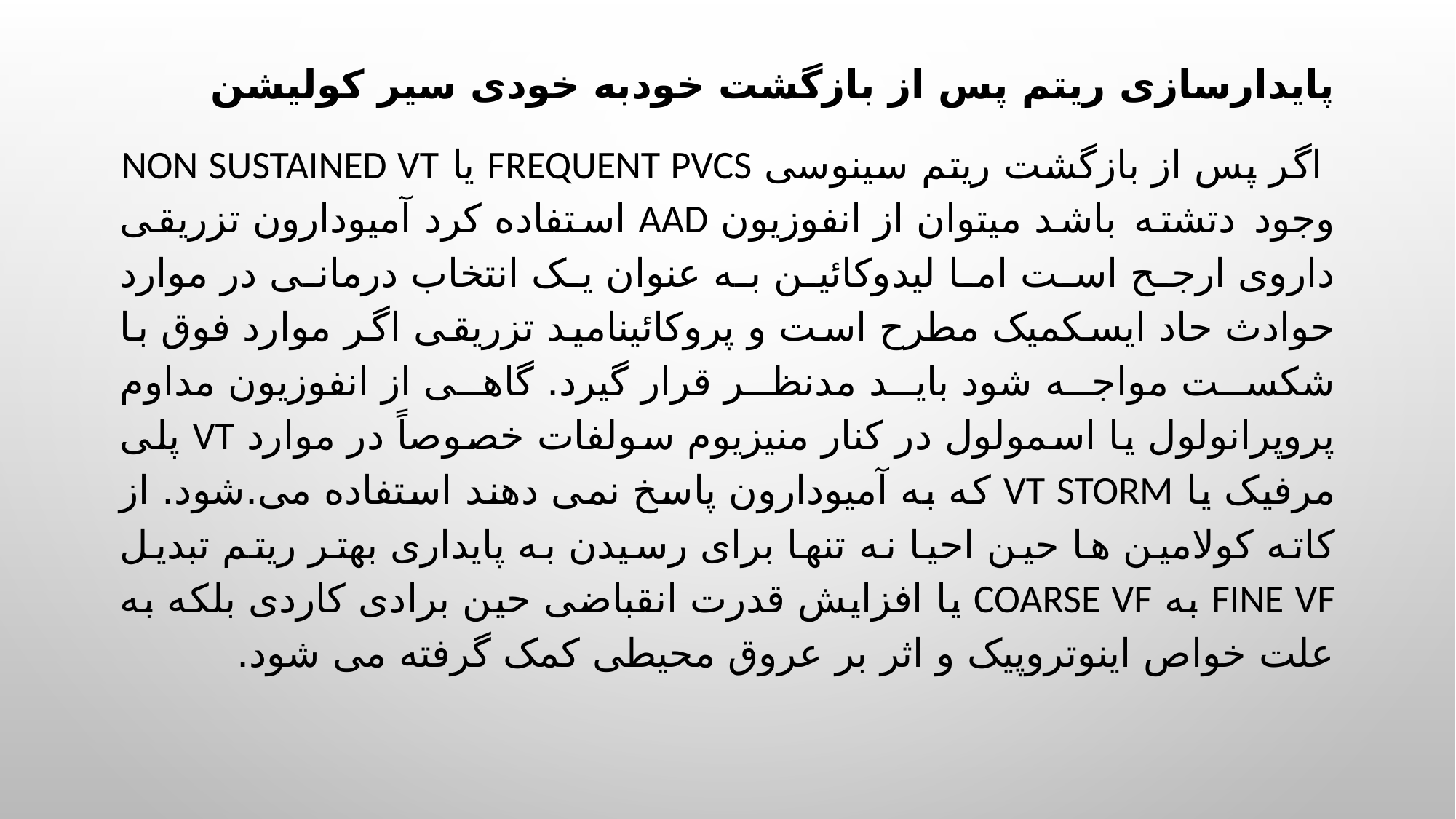

پایدارسازی ریتم پس از بازگشت خودبه خودی سیر کولیشن
 اگر پس از بازگشت ریتم سینوسی frequent PVCS یا non sustained VT وجود دتشته باشد میتوان از انفوزیون AAD استفاده کرد آمیودارون تزریقی داروی ارجح است اما لیدوکائین به عنوان یک انتخاب درمانی در موارد حوادث حاد ایسکمیک مطرح است و پروکائینامید تزریقی اگر موارد فوق با شکست مواجه شود باید مدنظر قرار گیرد. گاهی از انفوزیون مداوم پروپرانولول یا اسمولول در کنار منیزیوم سولفات خصوصاً در موارد VT پلی مرفیک یا VT storm که به آمیودارون پاسخ نمی دهند استفاده می.شود. از کاته کولامین ها حين احیا نه تنها برای رسیدن به پایداری بهتر ریتم تبدیل Fine VF به Coarse VF یا افزایش قدرت انقباضی حین برادی کاردی بلکه به علت خواص اینوتروپیک و اثر بر عروق محیطی کمک گرفته می شود.

#